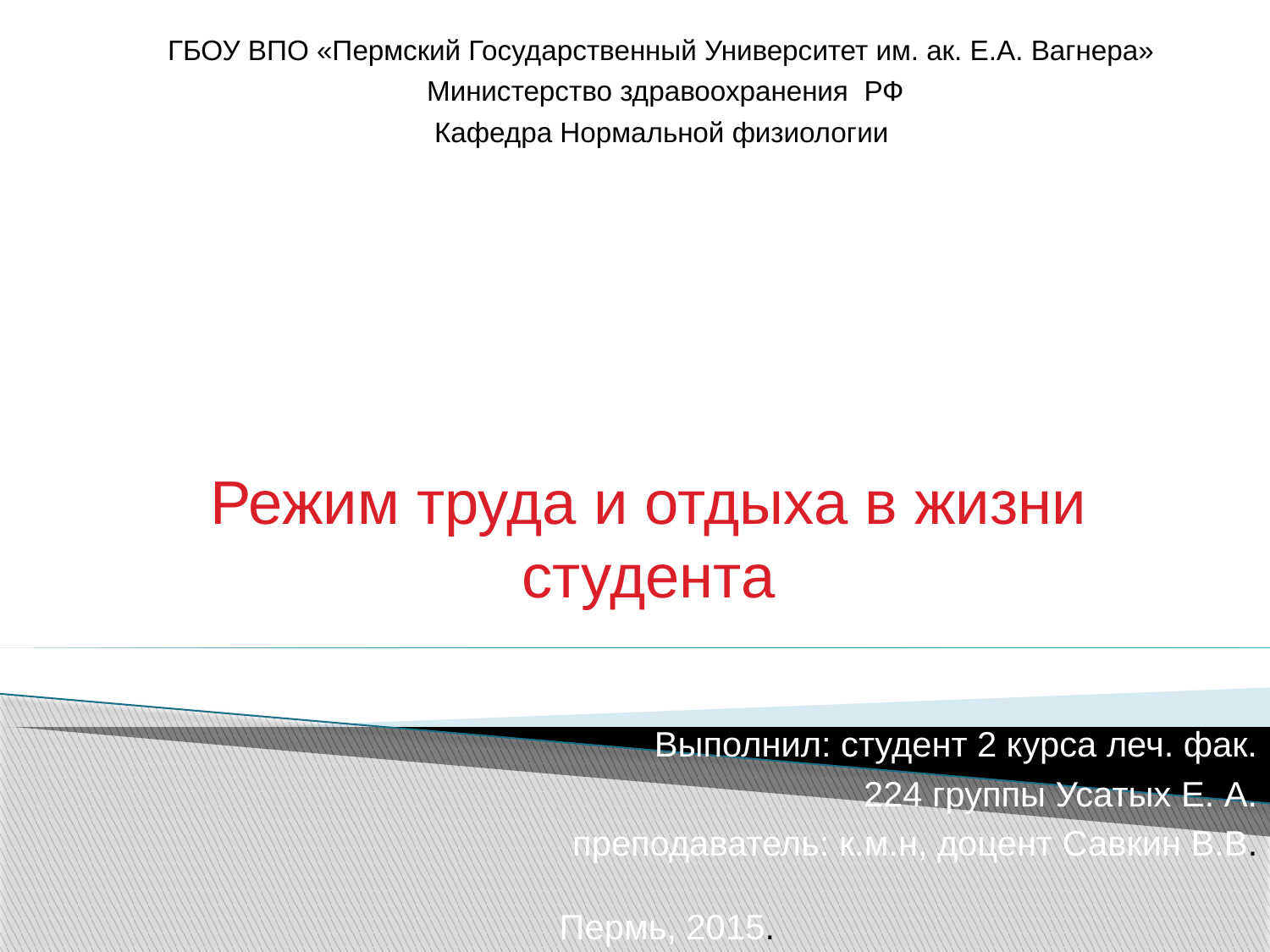

ГБОУ ВПО «Пермский Государственный Университет им. ак. Е.А. Вагнера»
Министерство здравоохранения  РФ
Кафедра Нормальной физиологии

# Режим труда и отдыха в жизни студента
Выполнил: студент 2 курса леч. фак.
 224 группы Усатых Е. А.
преподаватель: к.м.н, доцент Савкин В.В.
Пермь, 2015.